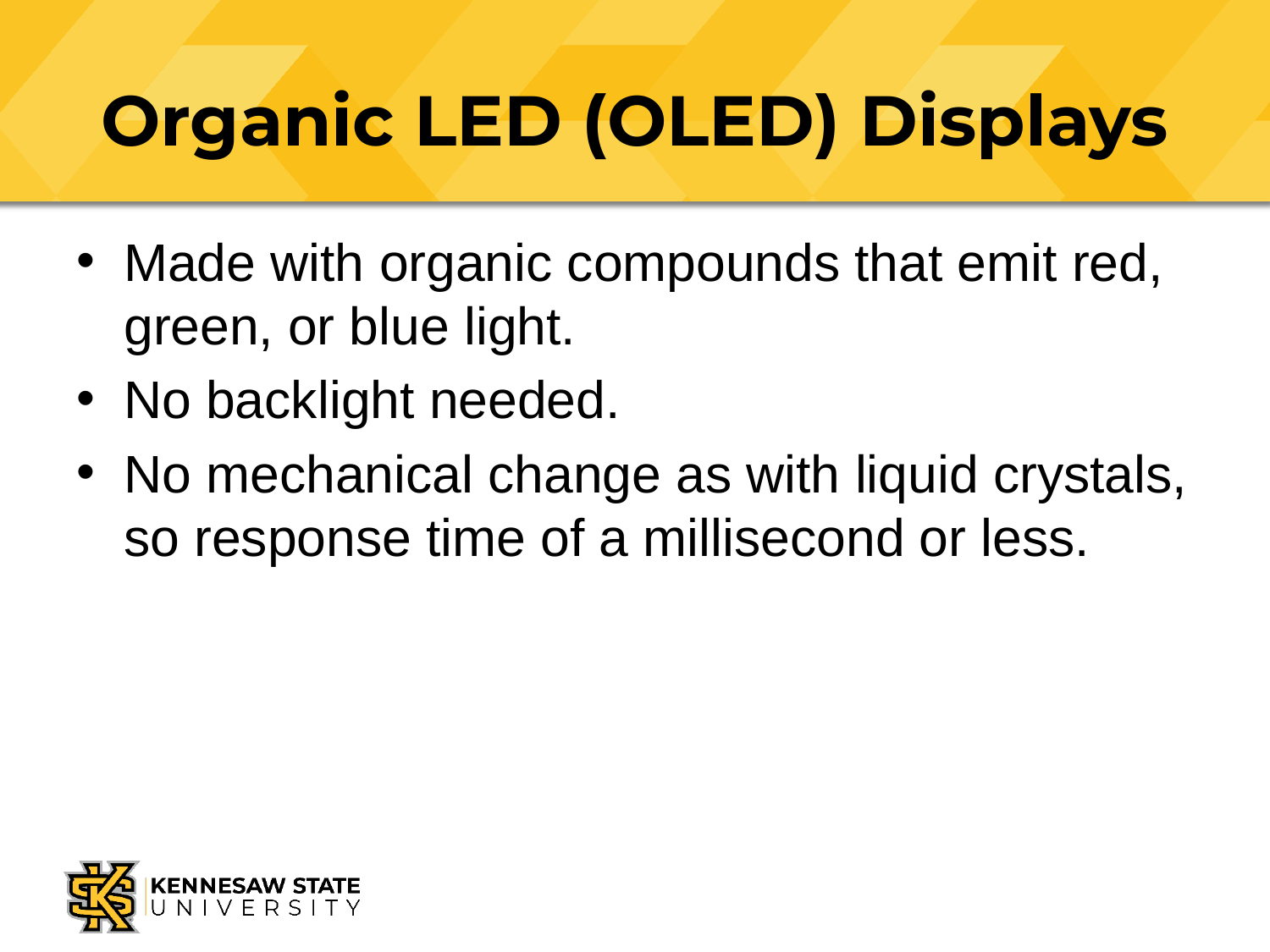

# Organic LED (OLED) Displays
Made with organic compounds that emit red, green, or blue light.
No backlight needed.
No mechanical change as with liquid crystals, so response time of a millisecond or less.